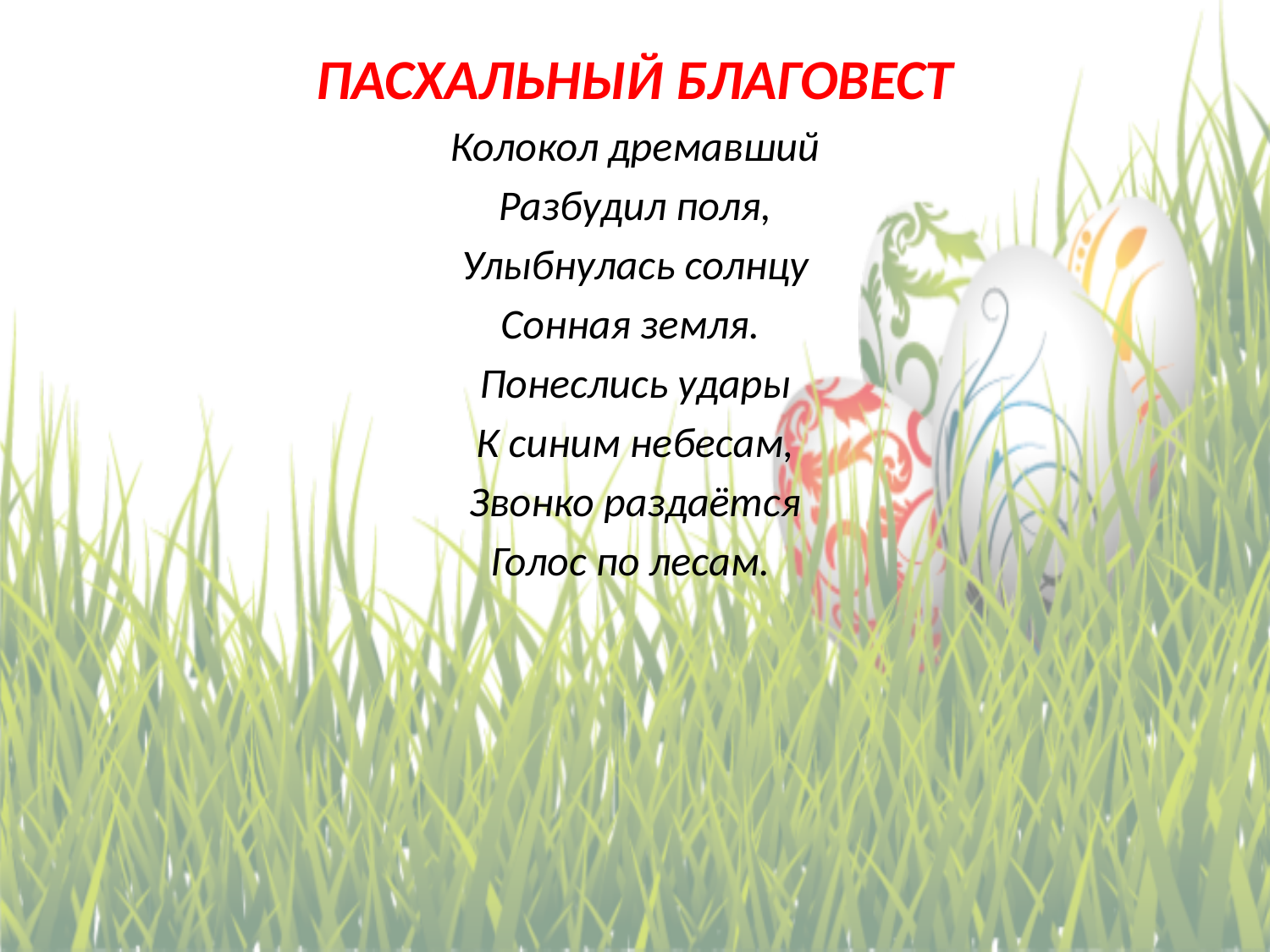

ПАСХАЛЬНЫЙ БЛАГОВЕСТ
Колокол дремавший
Разбудил поля,
Улыбнулась солнцу
Сонная земля.
Понеслись удары
К синим небесам,
Звонко раздаётся
Голос по лесам.

#